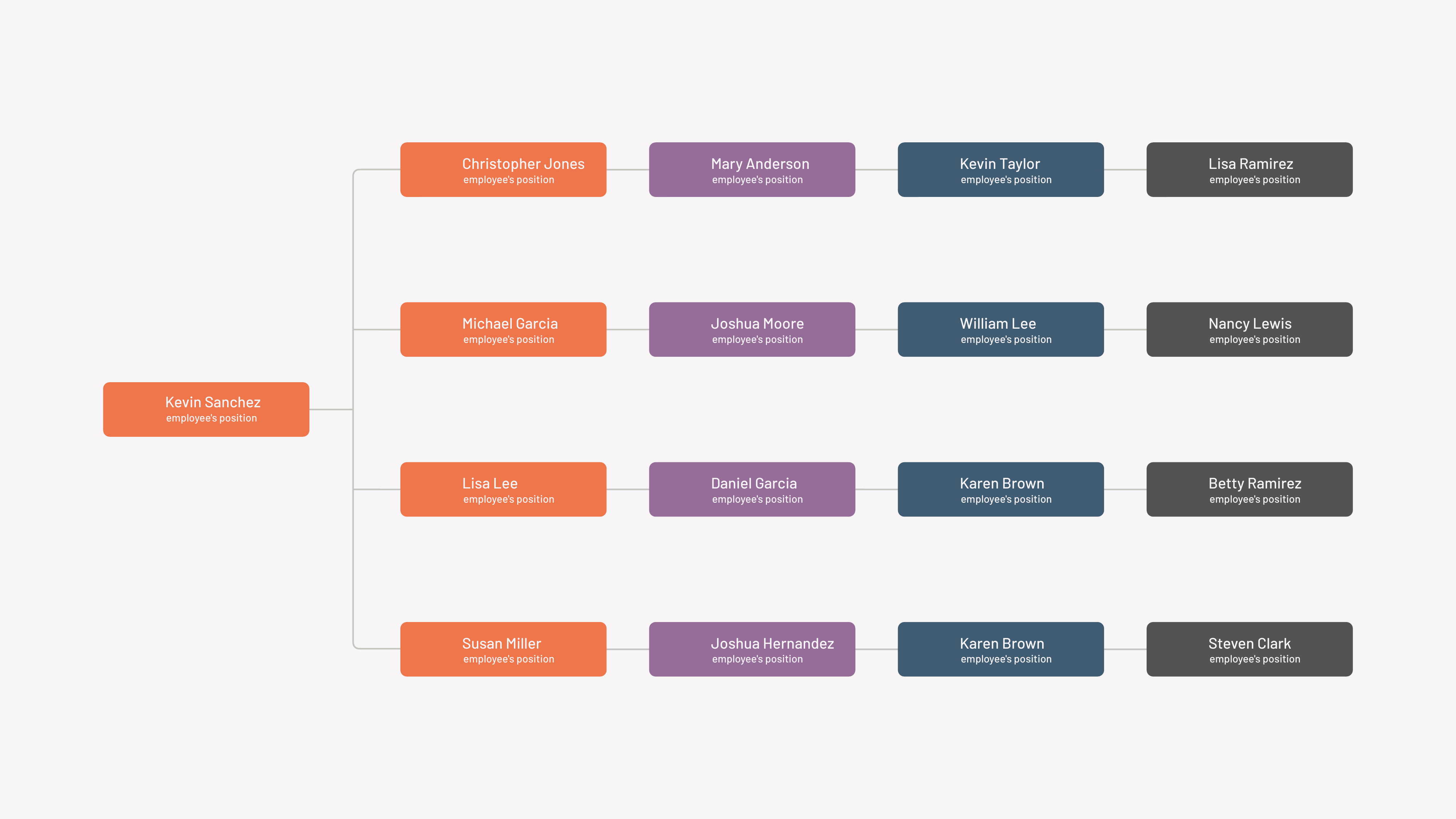

Christopher Jones
employee's position
Mary Anderson
employee's position
Kevin Taylor
employee's position
Lisa Ramirez
employee's position

Michael Garcia
employee's position
Joshua Moore
employee's position
William Lee
employee's position
Nancy Lewis
employee's position

Kevin Sanchez
employee's position

Lisa Lee
employee's position
Daniel Garcia
employee's position
Karen Brown
employee's position
Betty Ramirez
employee's position

Susan Miller
employee's position
Joshua Hernandez
employee's position
Karen Brown
employee's position
Steven Clark
employee's position